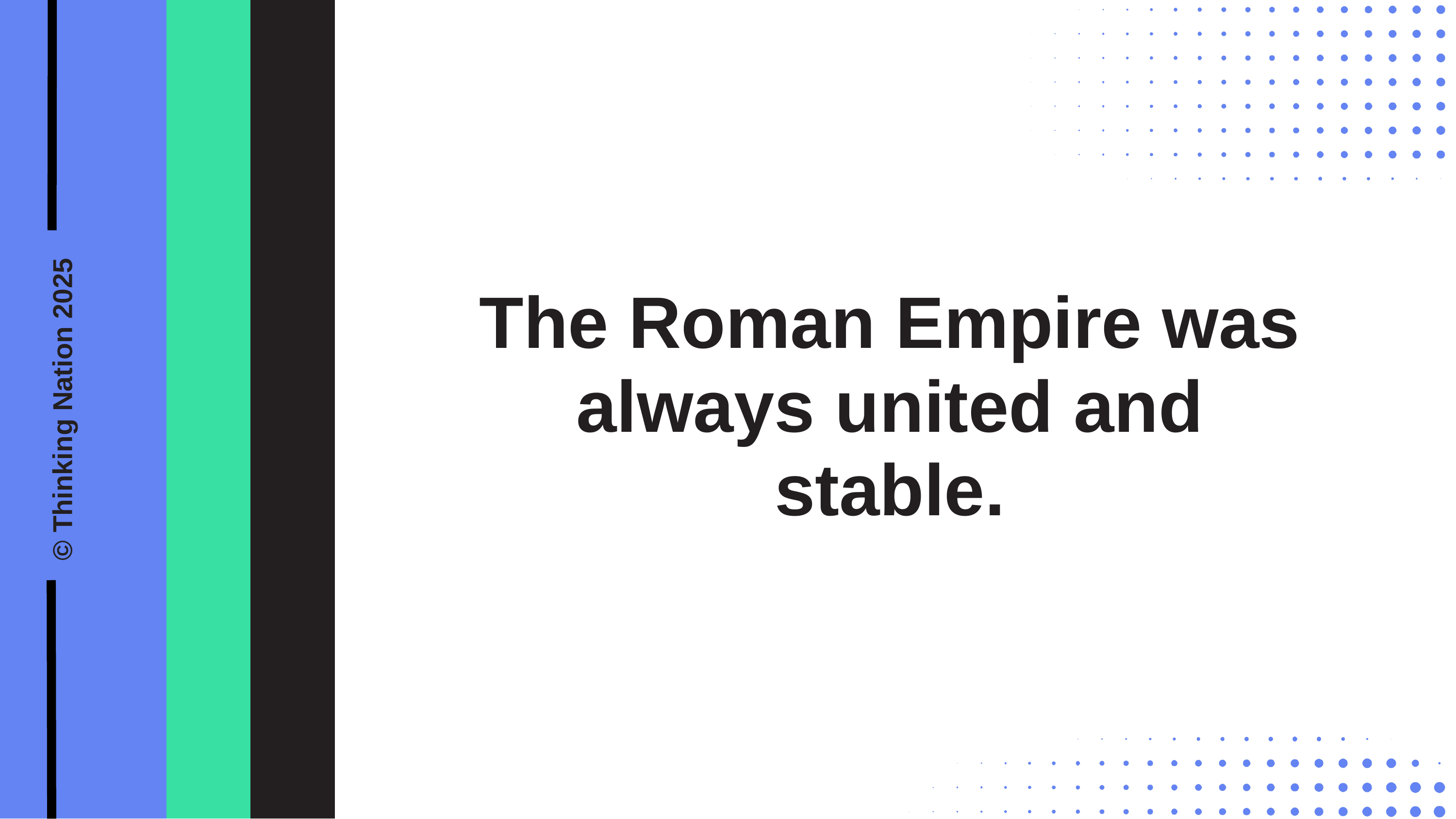

The Roman Empire was always united and stable.
© Thinking Nation 2025